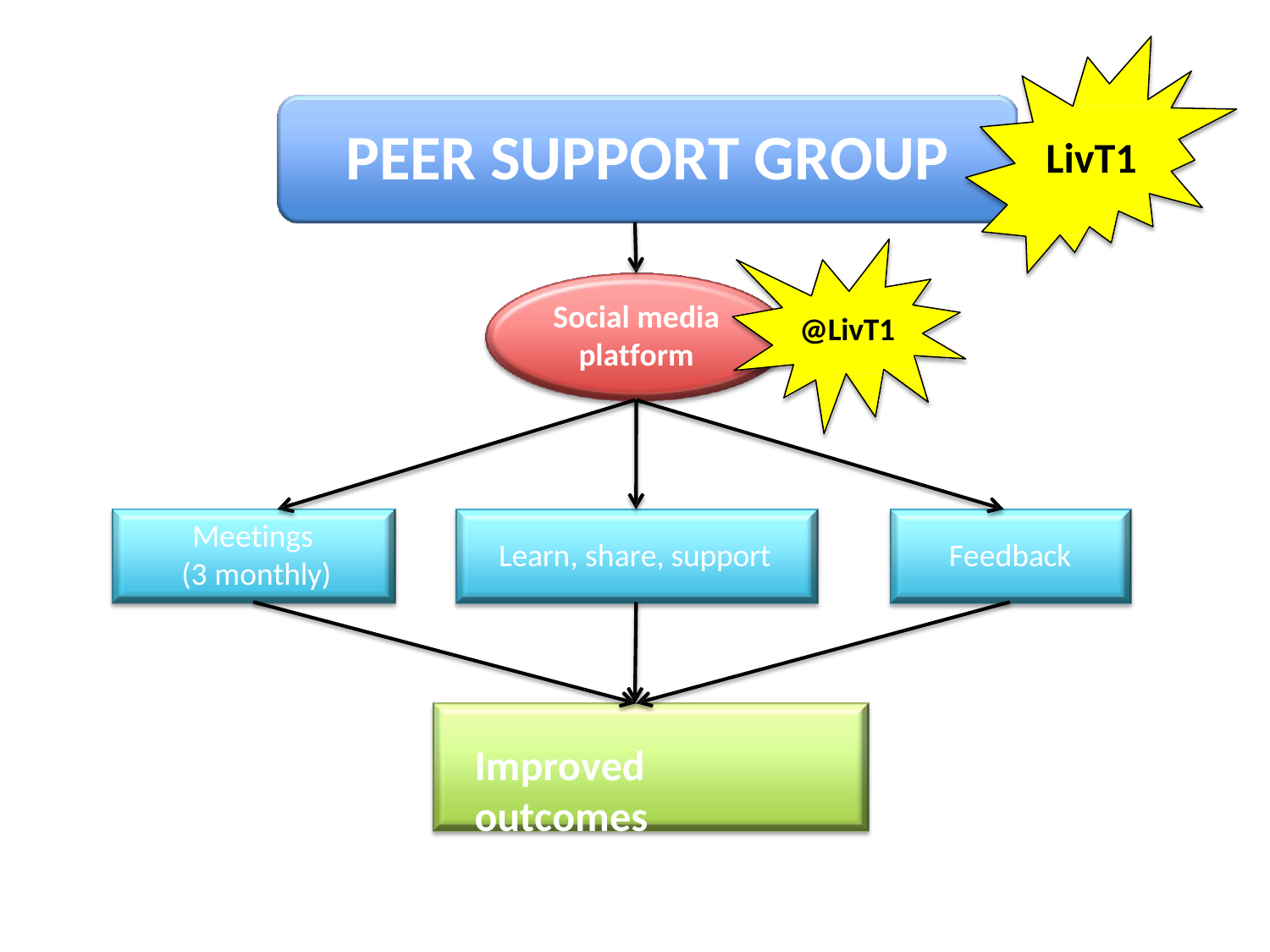

PEER SUPPORT GROUP

LivT1

Social media
platform

@LivT1

Meetings (3 monthly)
Learn, share, support
Feedback

Improved outcomes